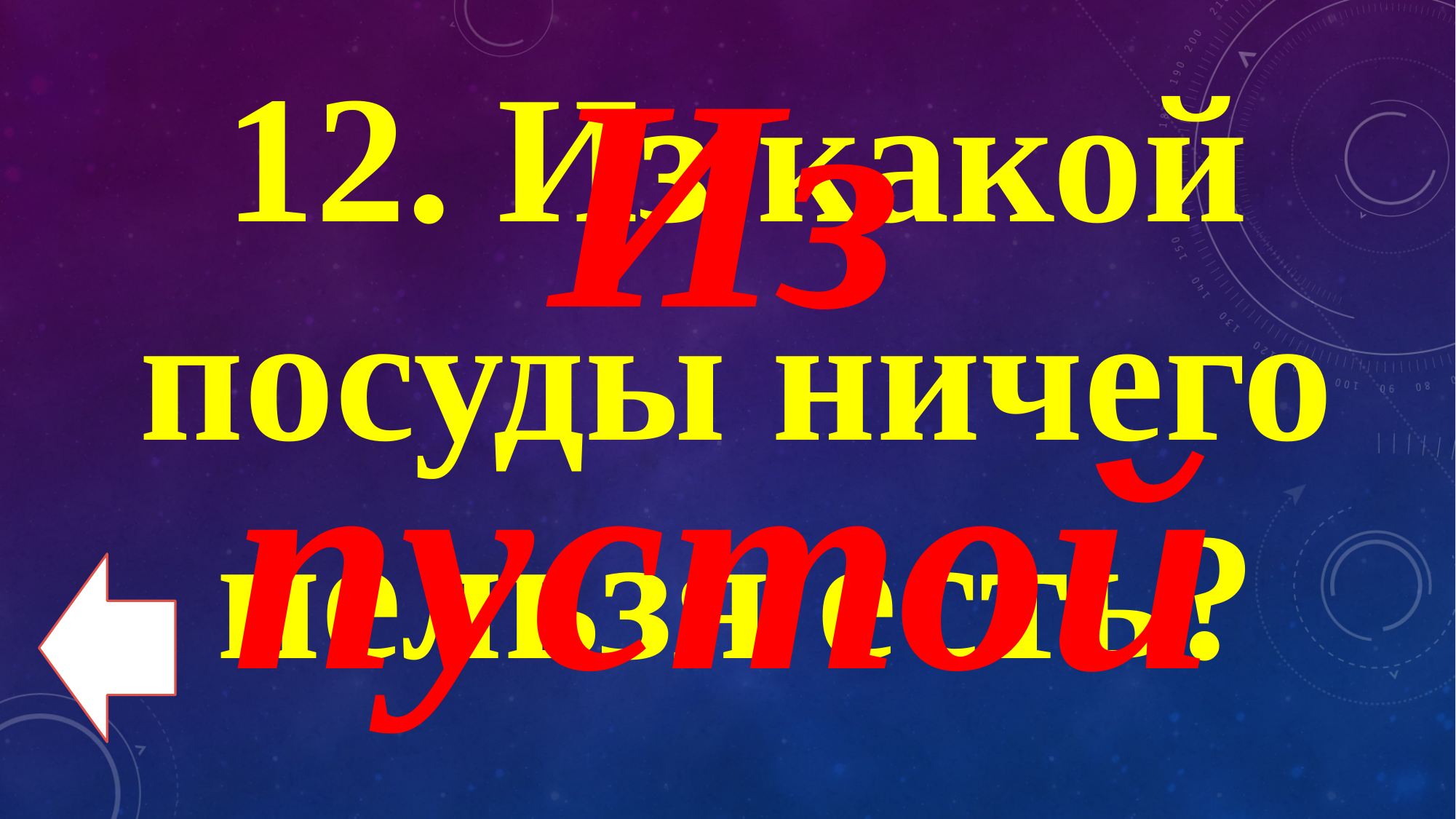

Из пустой
12. Из какой посуды ничего нельзя есть?